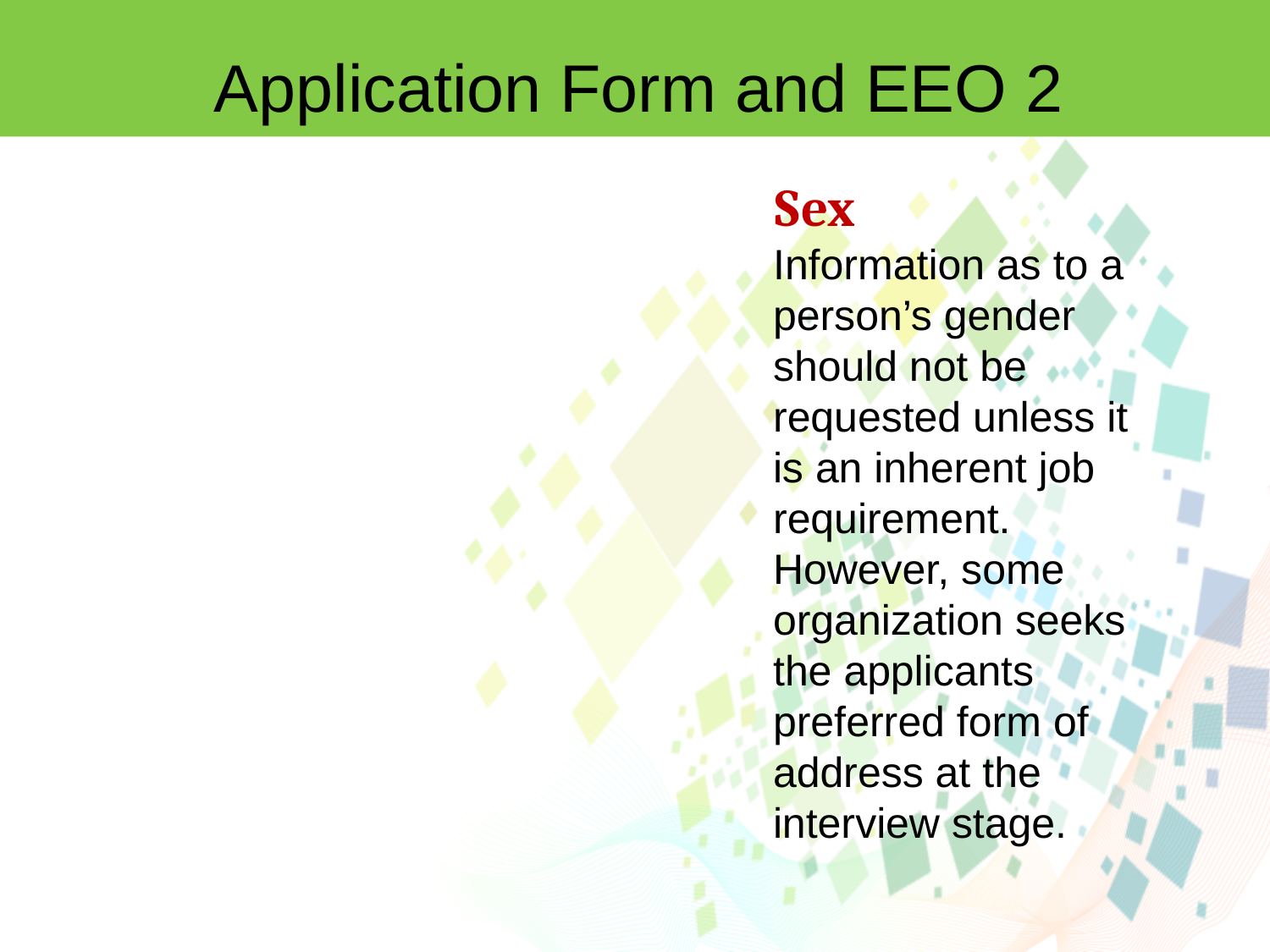

Application Form and EEO 2
Sex
Information as to a person’s gender should not be requested unless it is an inherent job requirement. However, some organization seeks the applicants preferred form of address at the interview stage.